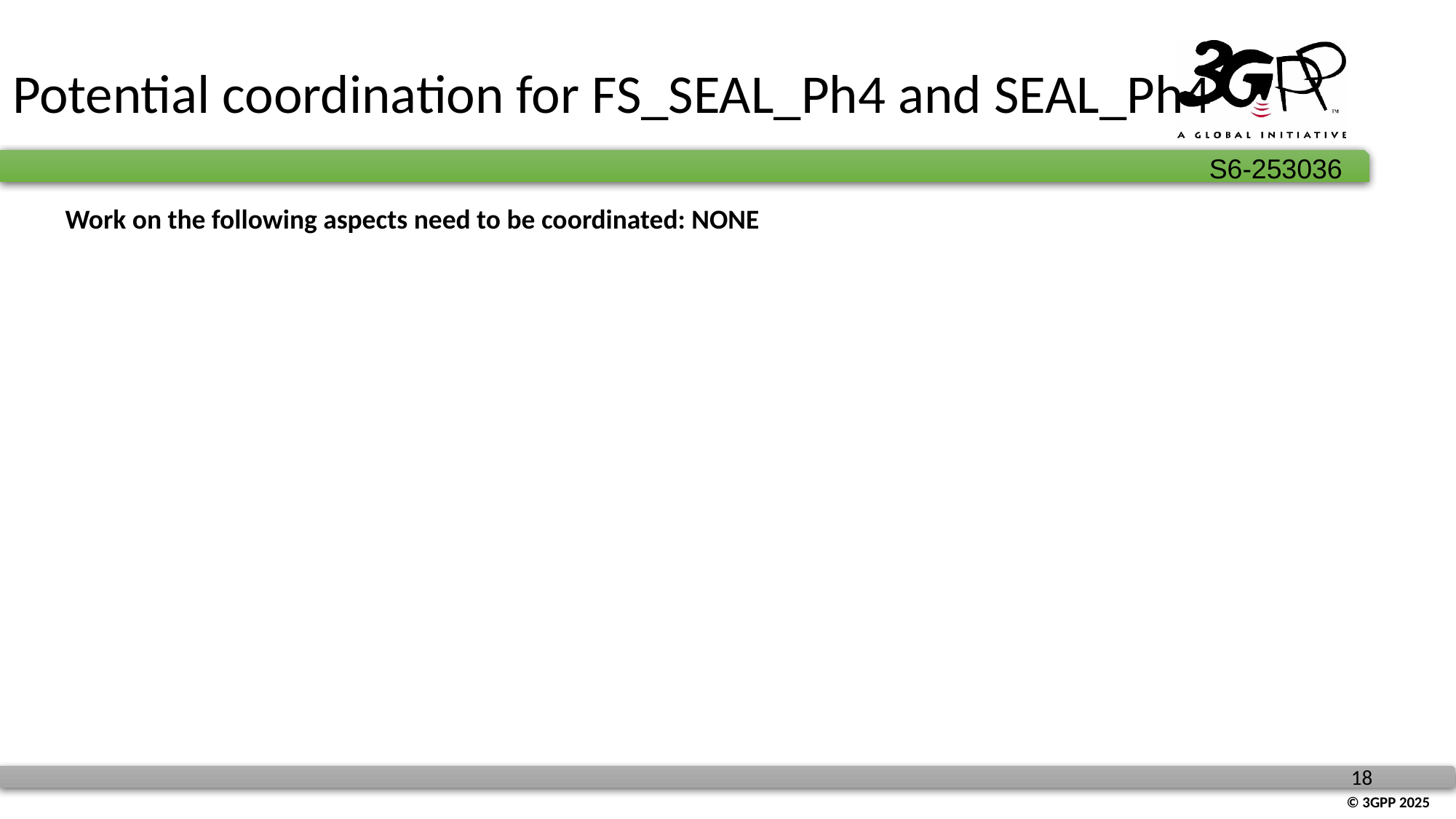

# Potential coordination for FS_SEAL_Ph4 and SEAL_Ph4
Work on the following aspects need to be coordinated: NONE